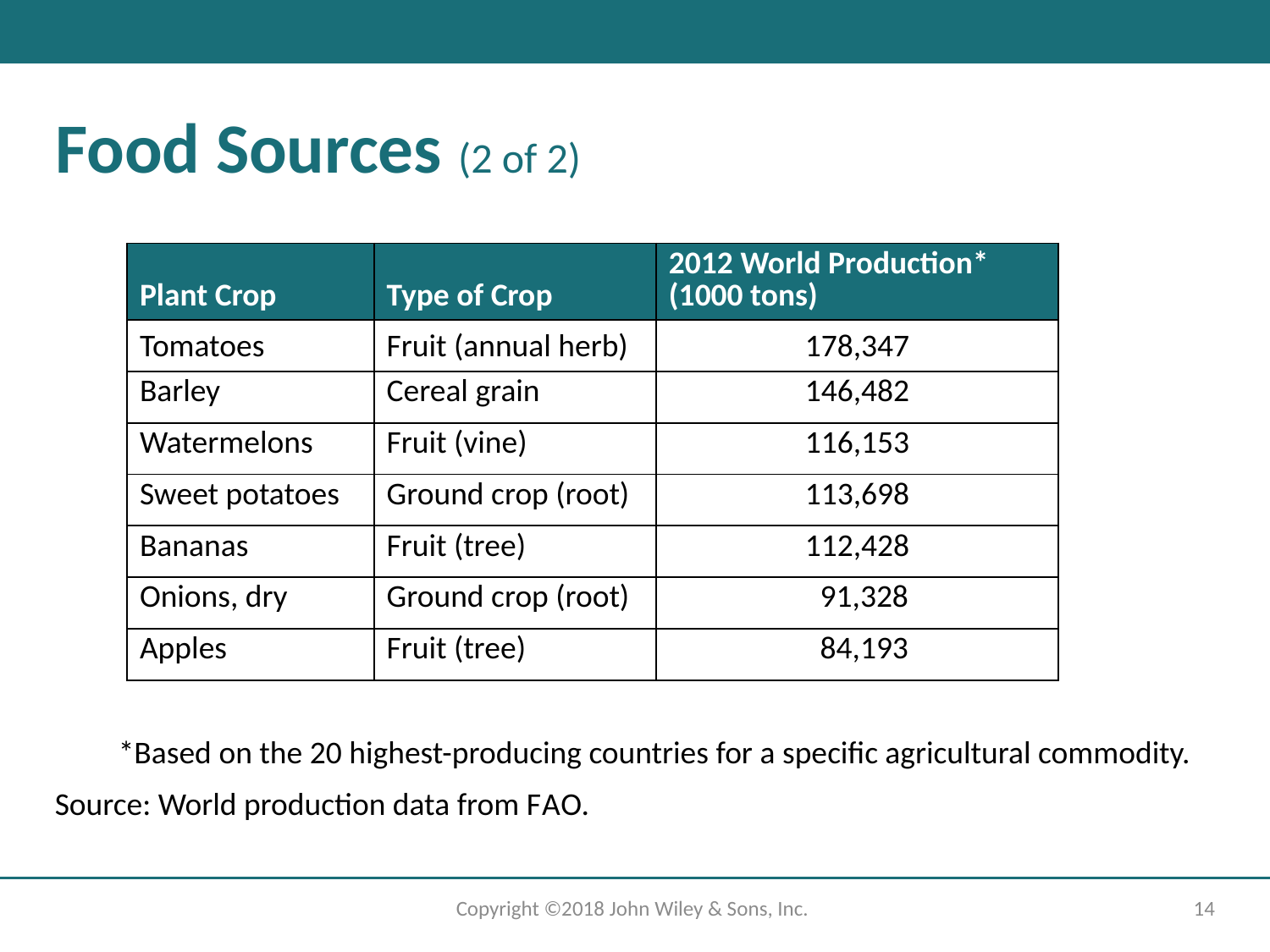

# Food Sources (2 of 2)
| Plant Crop | Type of Crop | 2012 World Production\* (1000 tons) |
| --- | --- | --- |
| Tomatoes | Fruit (annual herb) | 178,347 |
| Barley | Cereal grain | 146,482 |
| Watermelons | Fruit (vine) | 116,153 |
| Sweet potatoes | Ground crop (root) | 113,698 |
| Bananas | Fruit (tree) | 112,428 |
| Onions, dry | Ground crop (root) | 91,328 |
| Apples | Fruit (tree) | 84,193 |
*Based on the 20 highest-producing countries for a specific agricultural commodity.
Source: World production data from F A O.
Copyright ©2018 John Wiley & Sons, Inc.
14